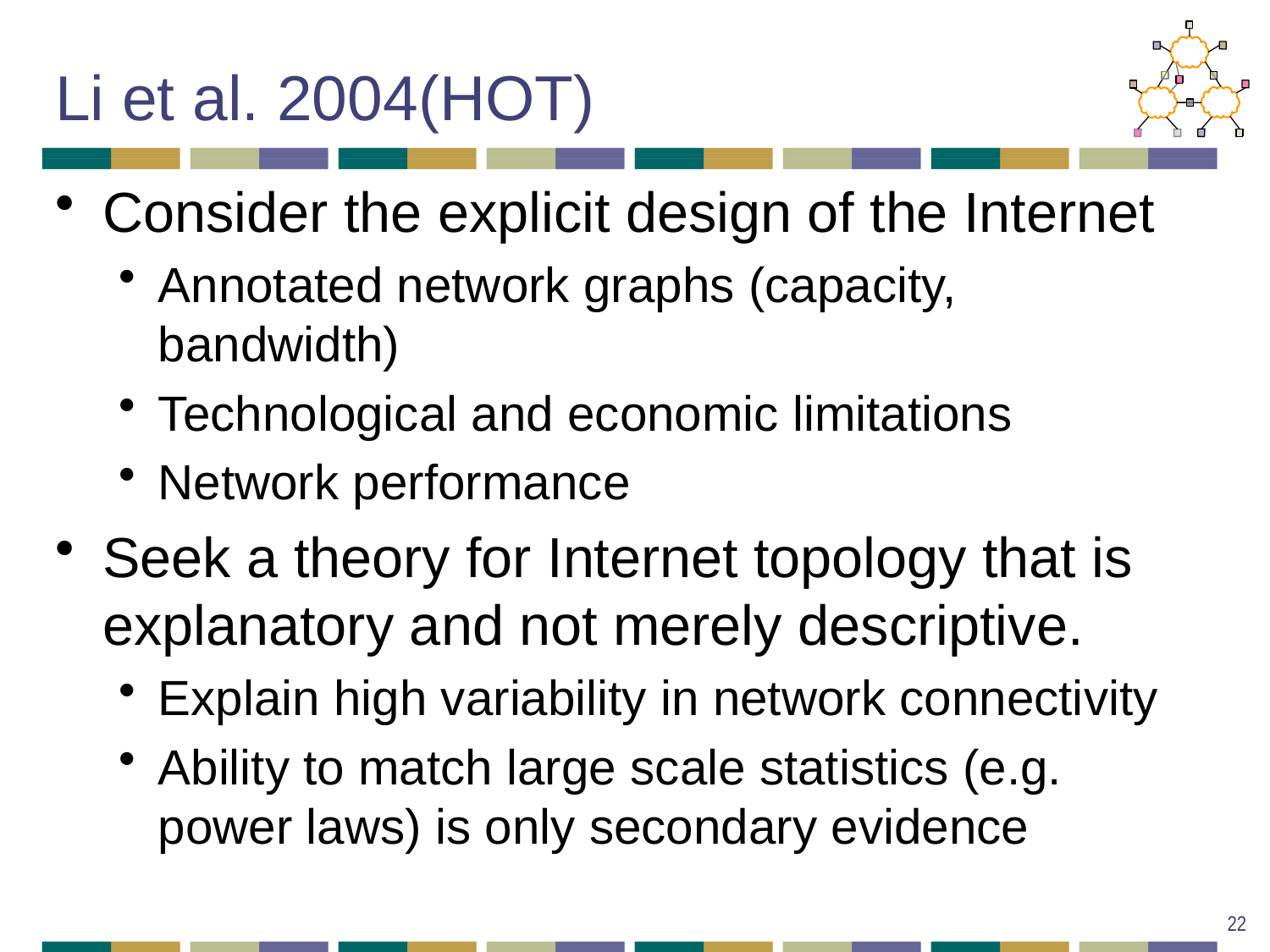

# Li et al. 2004(HOT)
Consider the explicit design of the Internet
Annotated network graphs (capacity, bandwidth)
Technological and economic limitations
Network performance
Seek a theory for Internet topology that is explanatory and not merely descriptive.
Explain high variability in network connectivity
Ability to match large scale statistics (e.g. power laws) is only secondary evidence
22